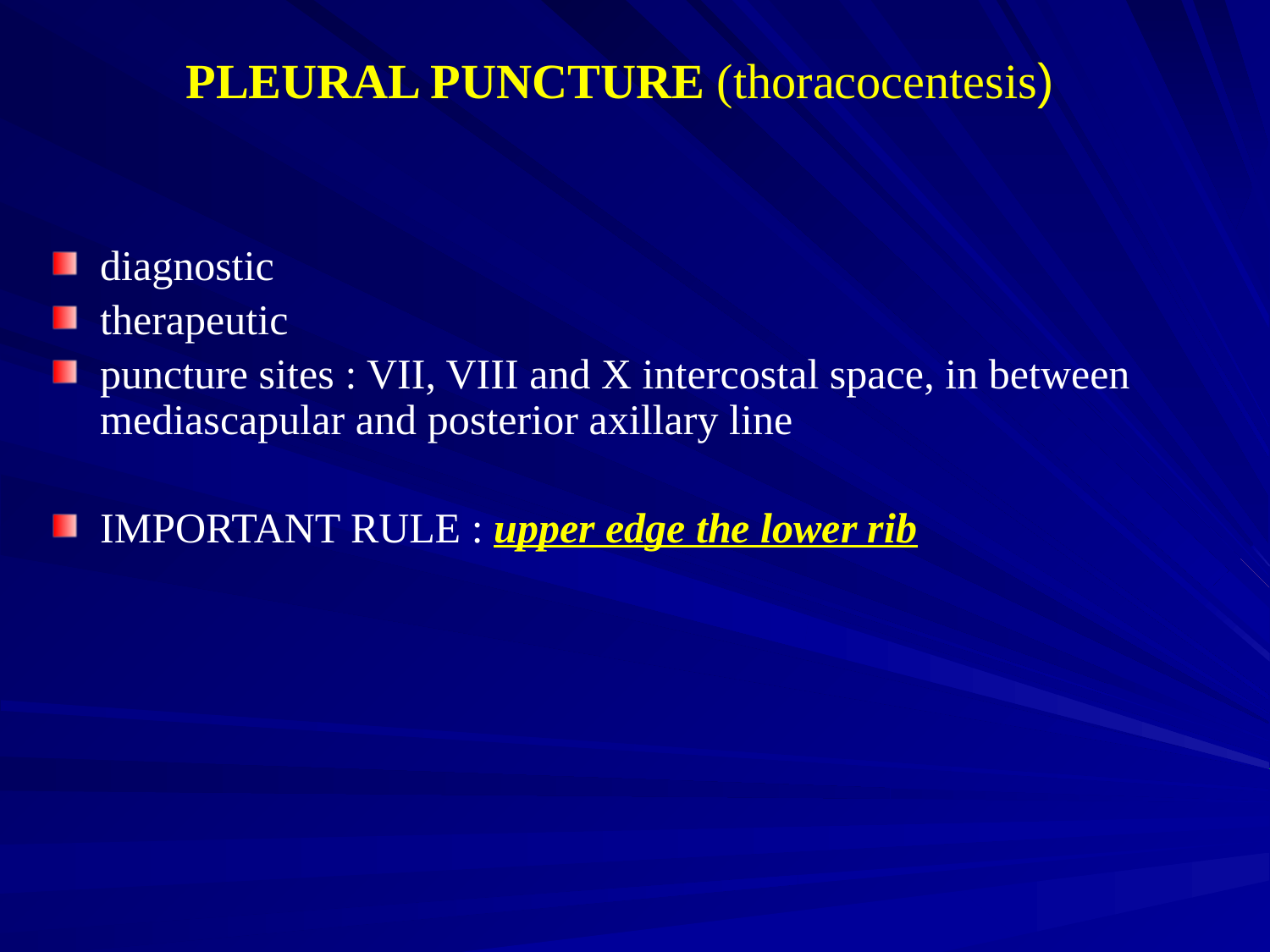

PLEURAL PUNCTURE (thoracocentesis)

diagnostic
therapeutic
puncture sites : VII, VIII and X intercostal space, in between mediascapular and posterior axillary line

IMPORTANT RULE : upper edge the lower rib